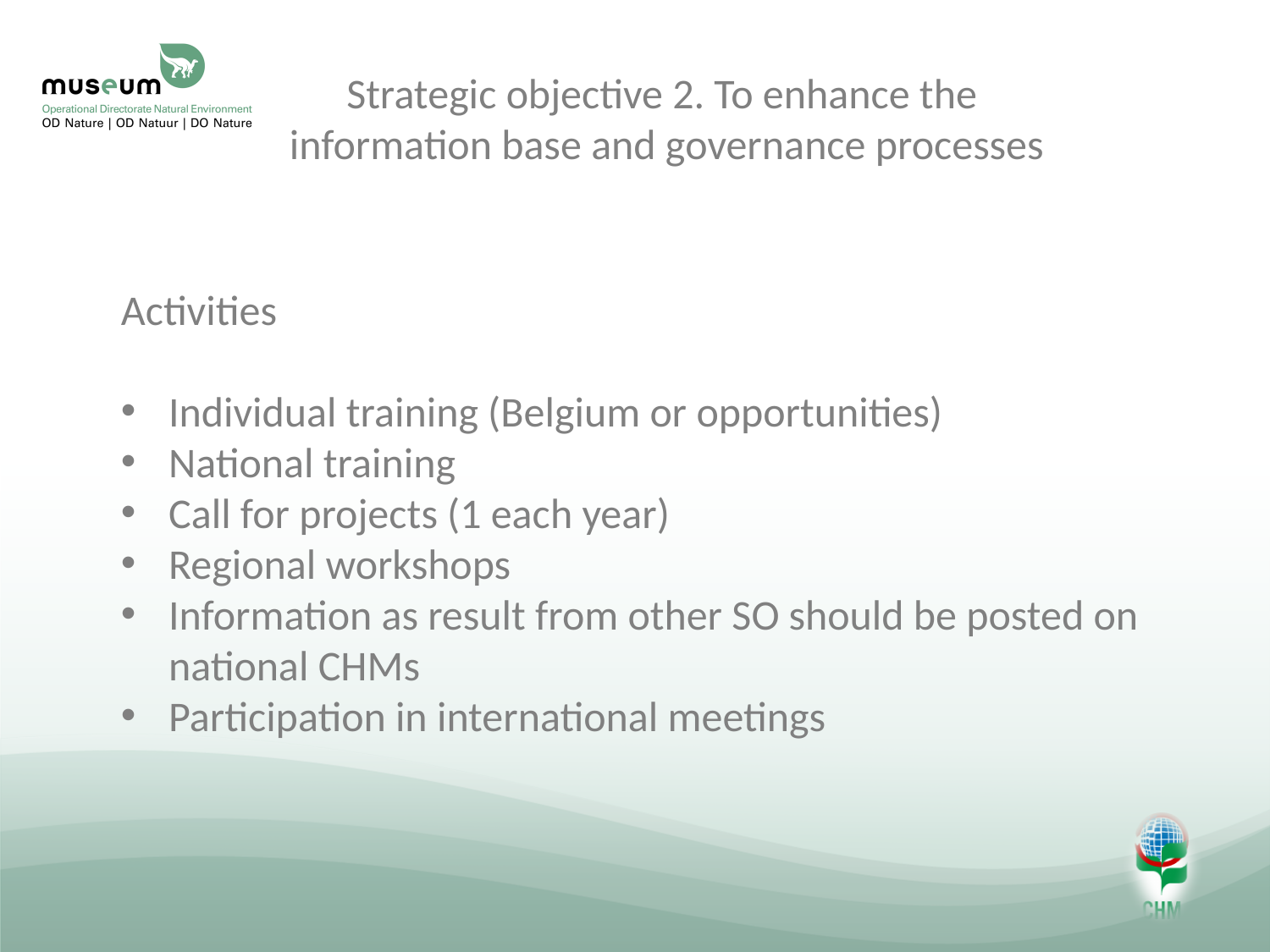

# Strategic objective 2. To enhance the information base and governance processes

Activities

Individual training (Belgium or opportunities)
National training
Call for projects (1 each year)
Regional workshops
Information as result from other SO should be posted on national CHMs
Participation in international meetings